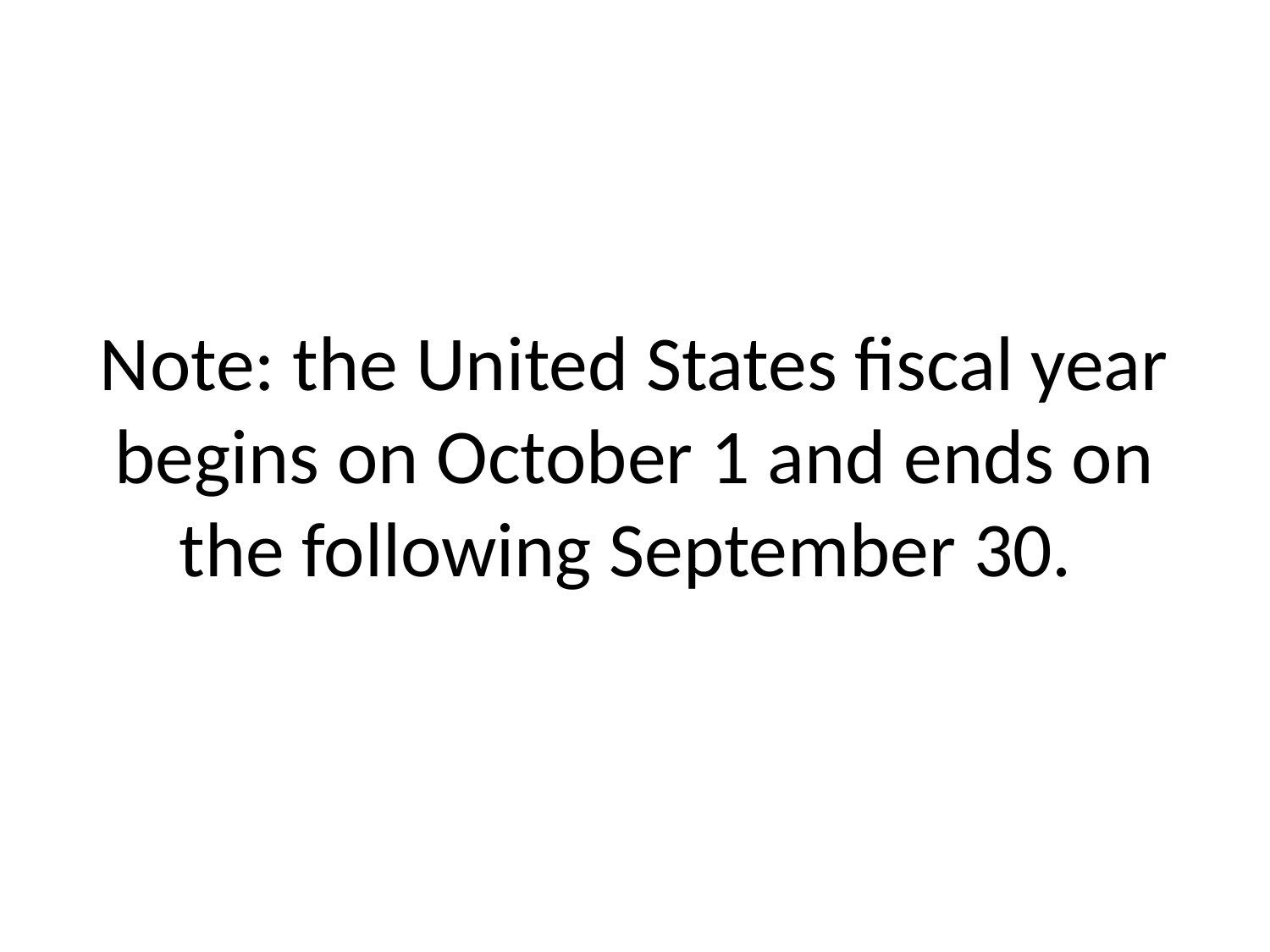

# Note: the United States fiscal year begins on October 1 and ends on the following September 30.